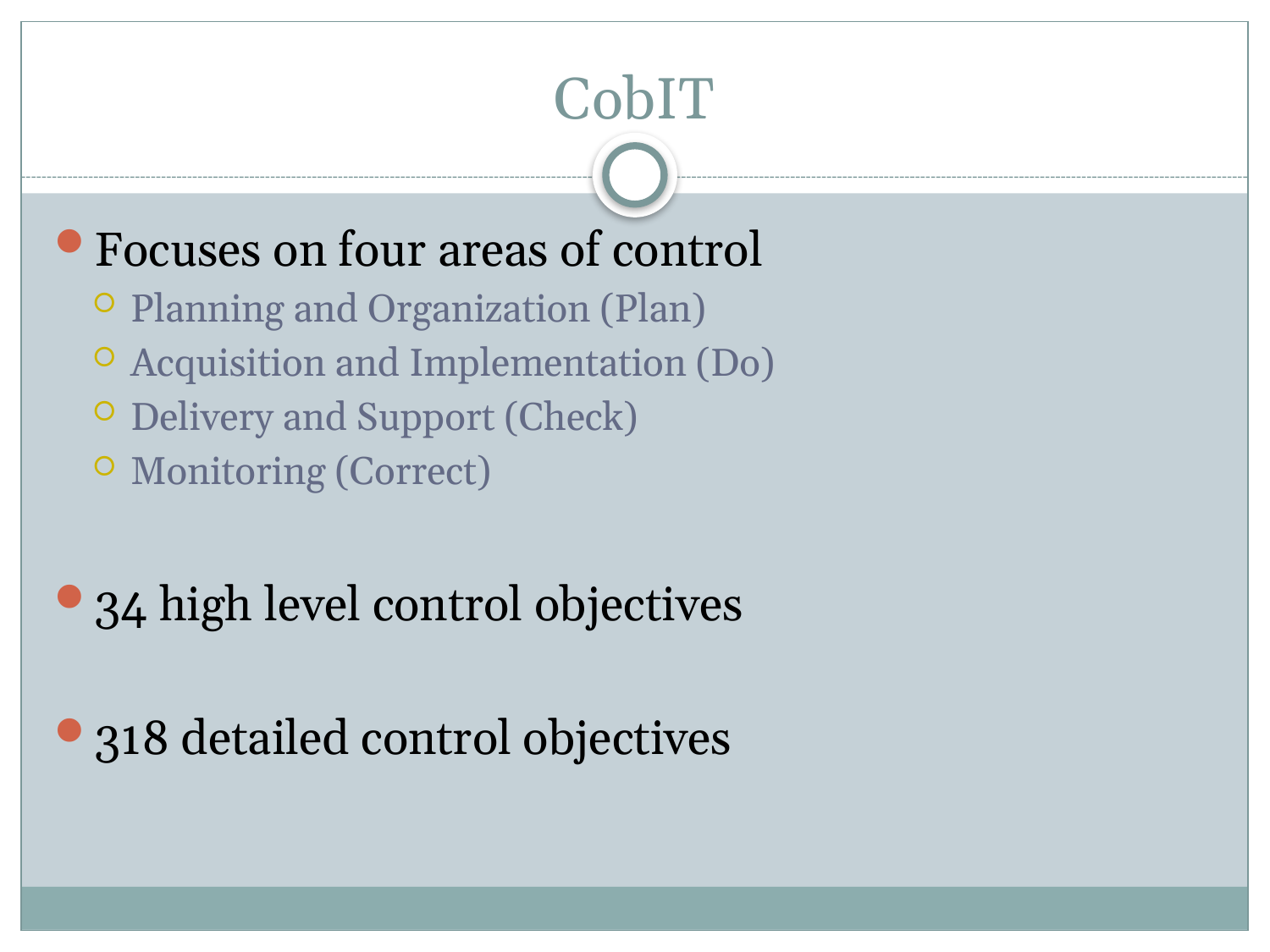

# CobIT
Focuses on four areas of control
Planning and Organization (Plan)
Acquisition and Implementation (Do)
Delivery and Support (Check)
Monitoring (Correct)

34 high level control objectives

318 detailed control objectives